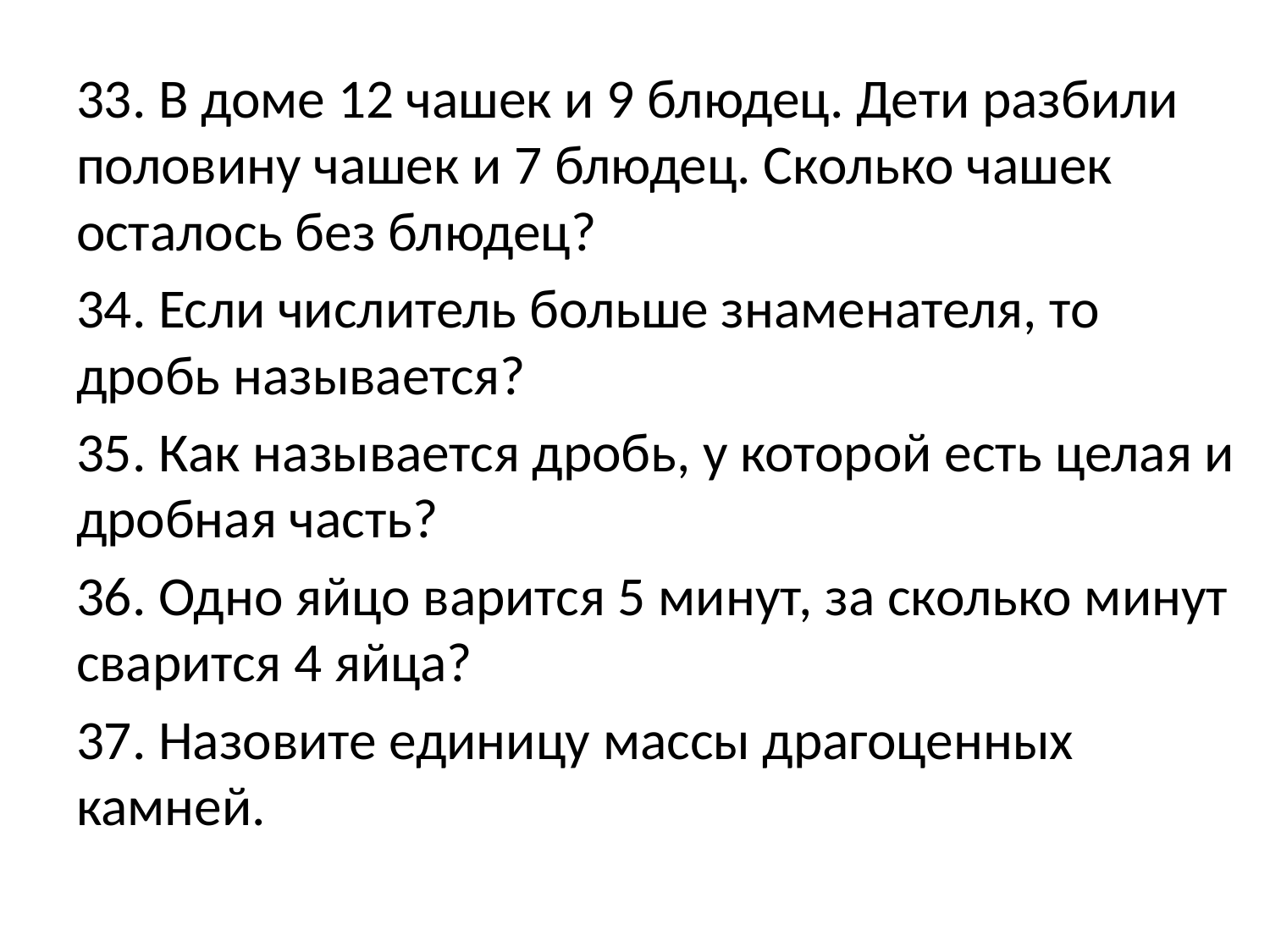

#
33. В доме 12 чашек и 9 блюдец. Дети разбили половину чашек и 7 блюдец. Сколько чашек осталось без блюдец?
34. Если числитель больше знаменателя, то дробь называется?
35. Как называется дробь, у которой есть целая и дробная часть?
36. Одно яйцо варится 5 минут, за сколько минут сварится 4 яйца?
37. Назовите единицу массы драгоценных камней.